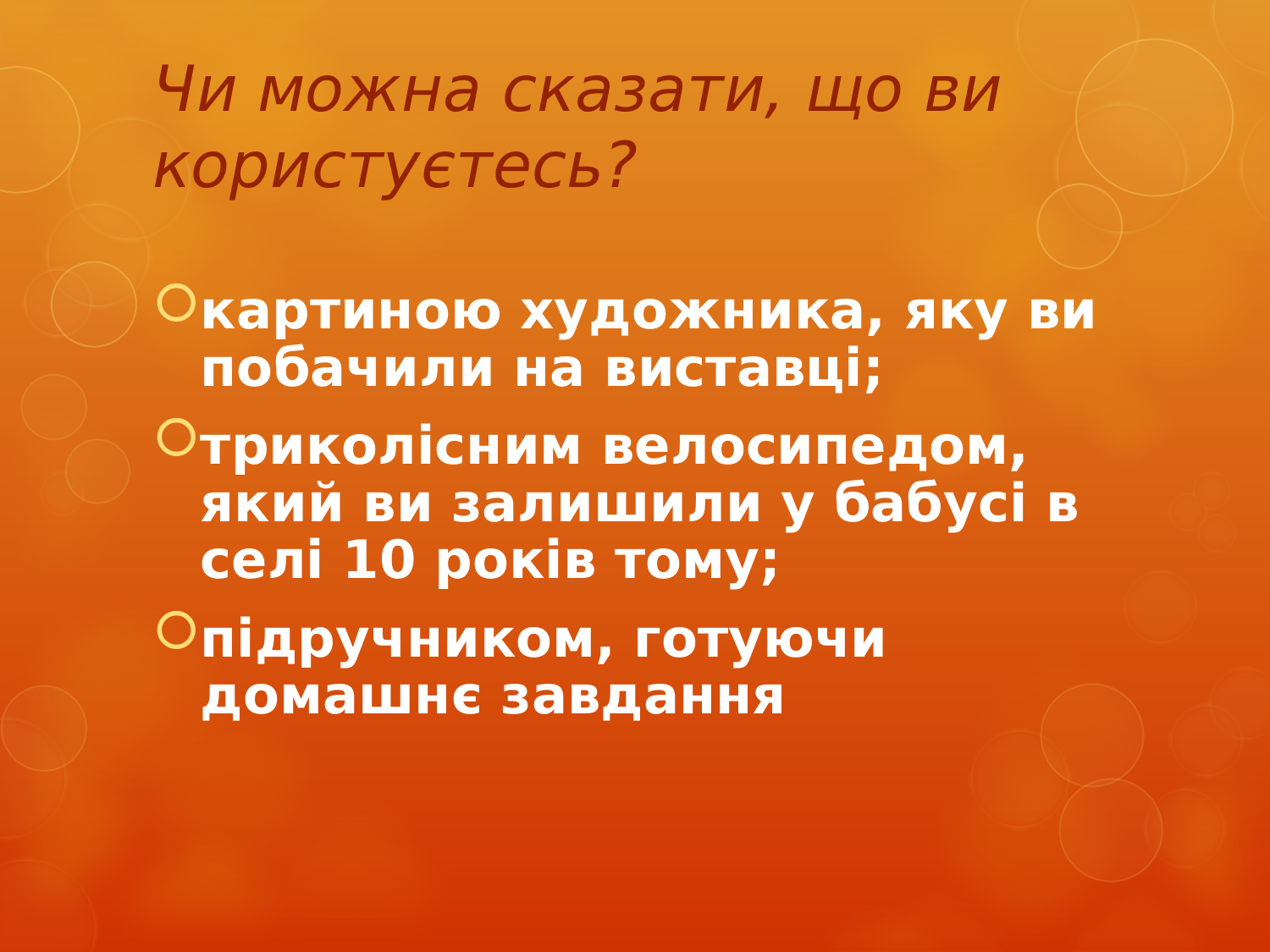

# Чи можна сказати, що ви користуєтесь?
картиною художника, яку ви побачили на виставці;
триколісним велосипедом, який ви залишили у бабусі в селі 10 років тому;
підручником, готуючи домашнє завдання